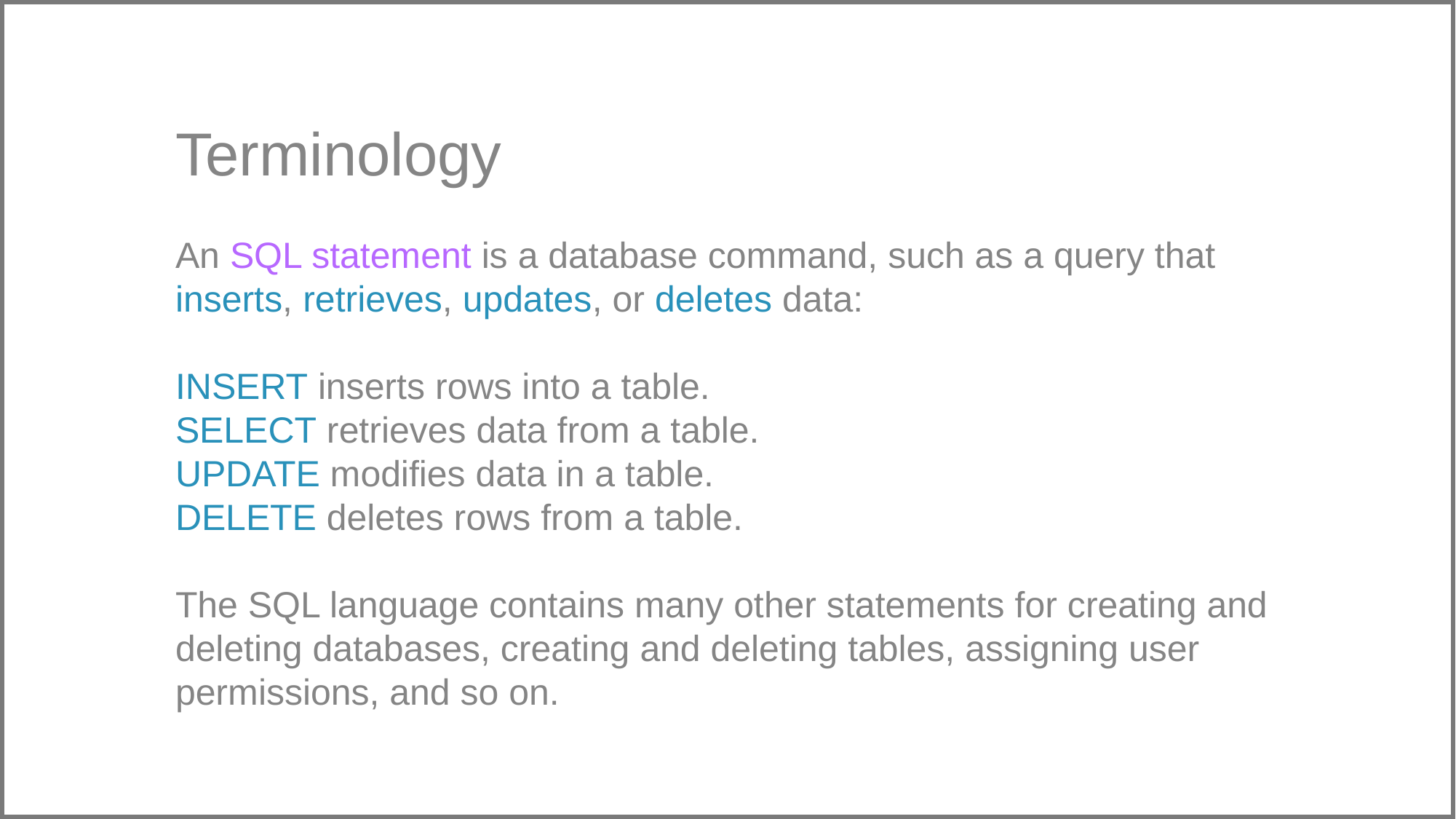

Terminology

An SQL statement is a database command, such as a query that inserts, retrieves, updates, or deletes data:

INSERT inserts rows into a table.
SELECT retrieves data from a table.
UPDATE modifies data in a table.
DELETE deletes rows from a table.

The SQL language contains many other statements for creating and deleting databases, creating and deleting tables, assigning user permissions, and so on.